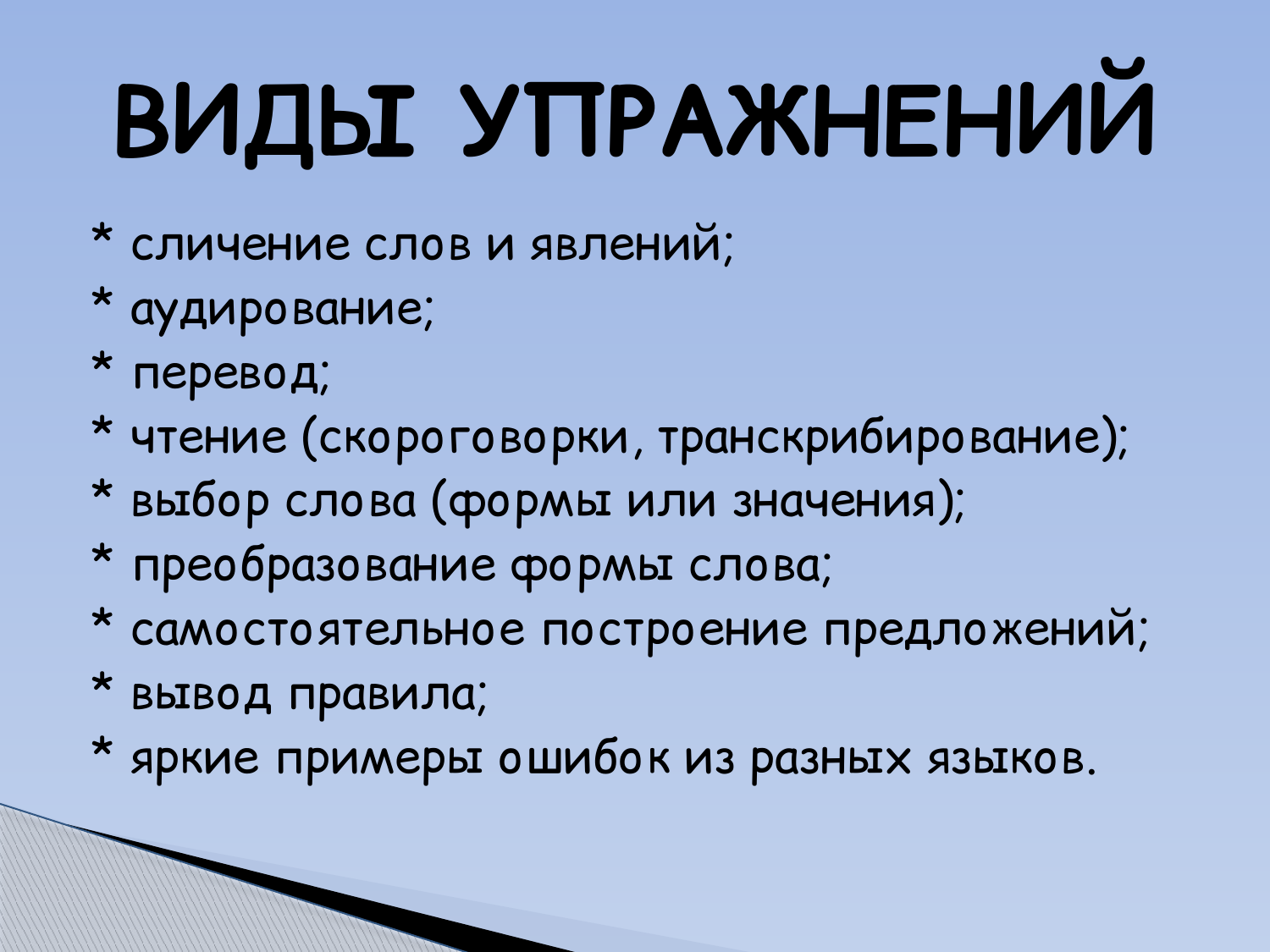

# ВИДЫ УПРАЖНЕНИЙ
* сличение слов и явлений;
* аудирование;
* перевод;
* чтение (скороговорки, транскрибирование);
* выбор слова (формы или значения);
* преобразование формы слова;
* самостоятельное построение предложений;
* вывод правила;
* яркие примеры ошибок из разных языков.